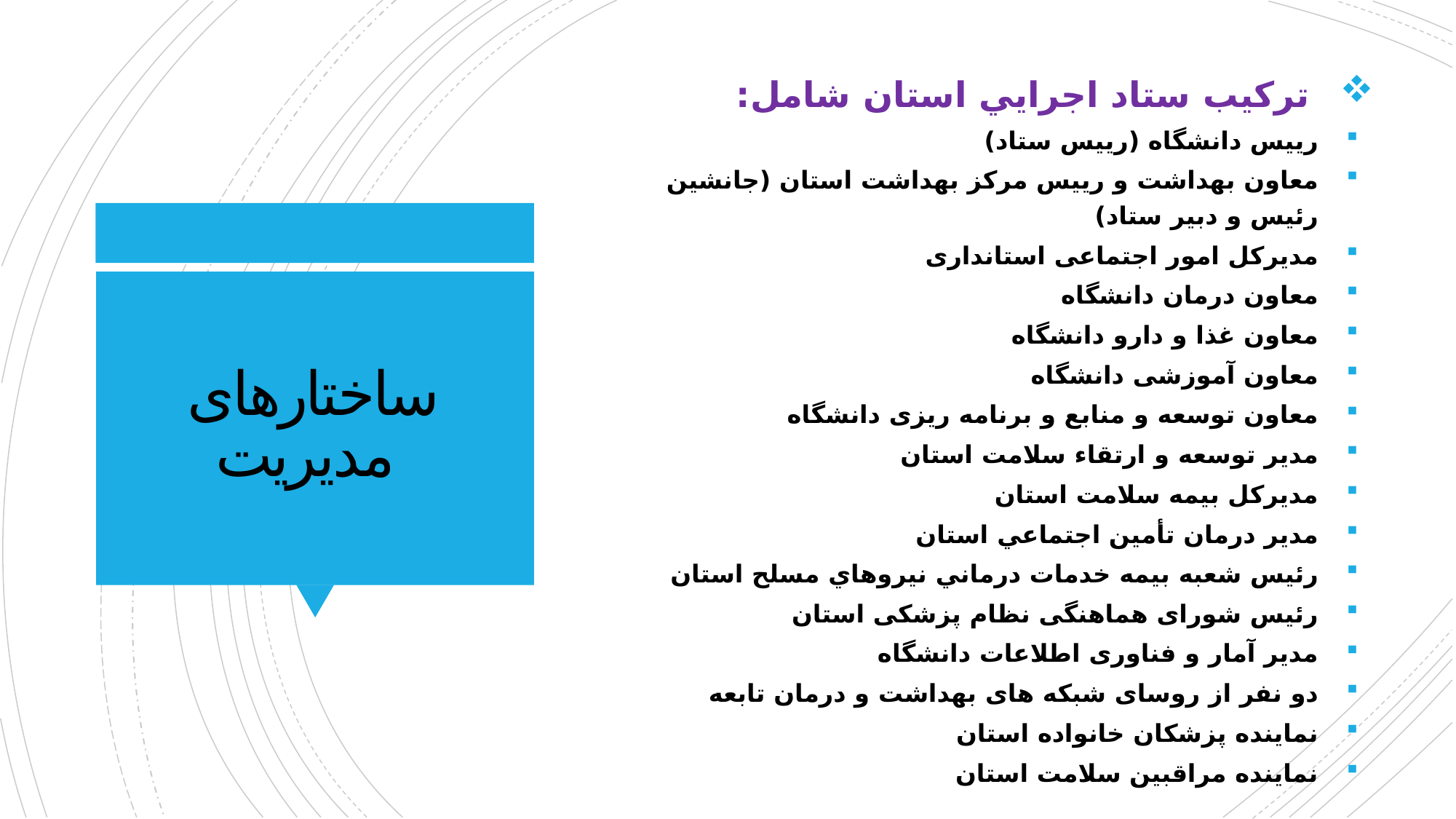

تركيب ستاد اجرايي استان شامل:
رييس دانشگاه (رييس ستاد)
معاون بهداشت و رييس مركز بهداشت استان (جانشین رئیس و دبير ستاد)
مدیرکل امور اجتماعی استانداری
معاون درمان دانشگاه
معاون غذا و دارو دانشگاه
معاون آموزشی دانشگاه
معاون توسعه و منابع و برنامه ریزی دانشگاه
مدیر توسعه و ارتقاء سلامت استان
مدیرکل بيمه سلامت استان
مدير درمان تأمين اجتماعي استان
رئیس شعبه بیمه خدمات درماني نيروهاي مسلح استان
رئیس شورای هماهنگی نظام پزشکی استان
مدیر آمار و فناوری اطلاعات دانشگاه
دو نفر از روسای شبکه های بهداشت و درمان تابعه
نماینده پزشکان خانواده استان
نماینده مراقبین سلامت استان
# ساختارهای مدیریت